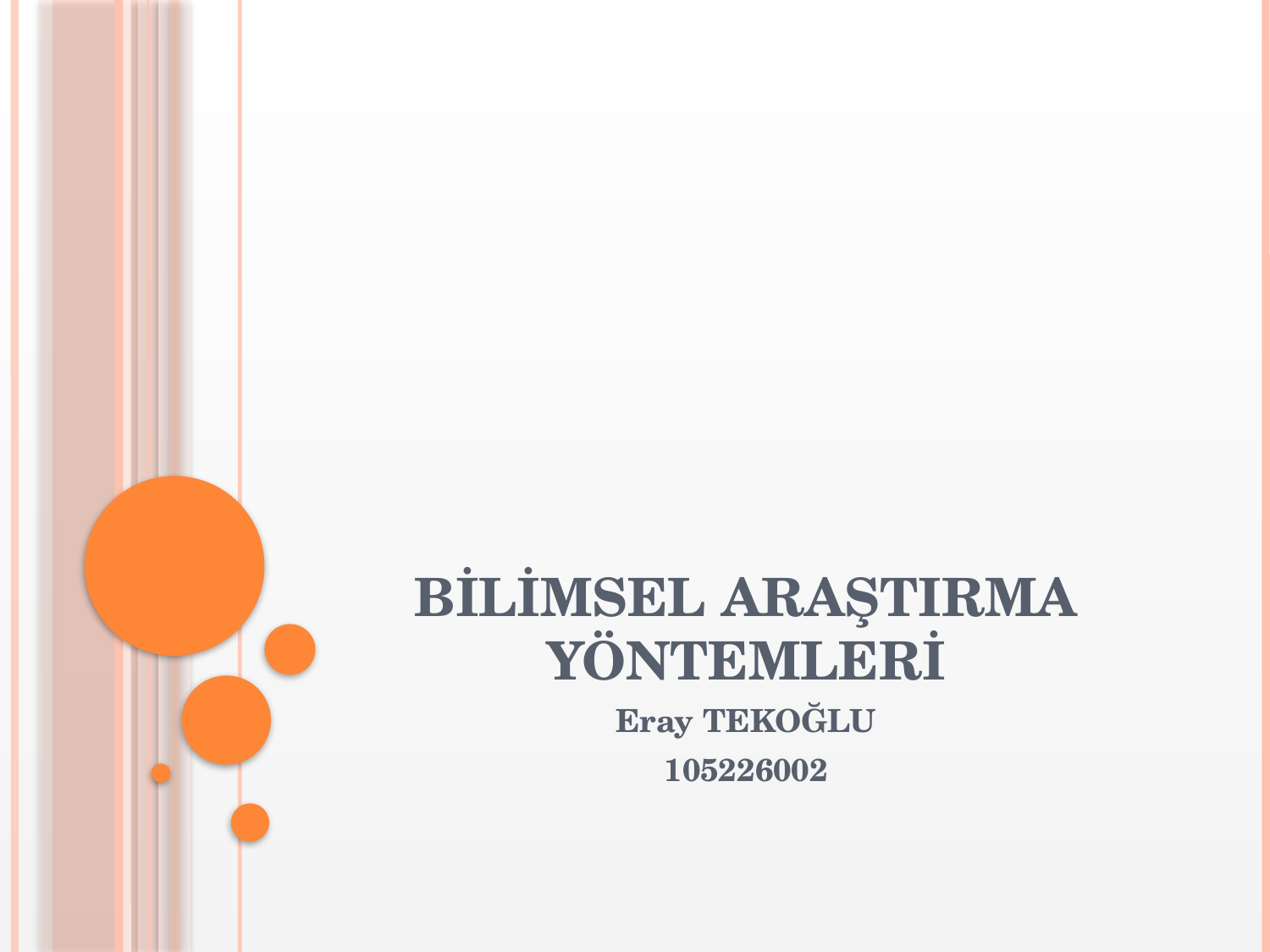

# BİLİMSEL ARAŞTIRMA YÖNTEMLERİ
Eray TEKOĞLU
105226002